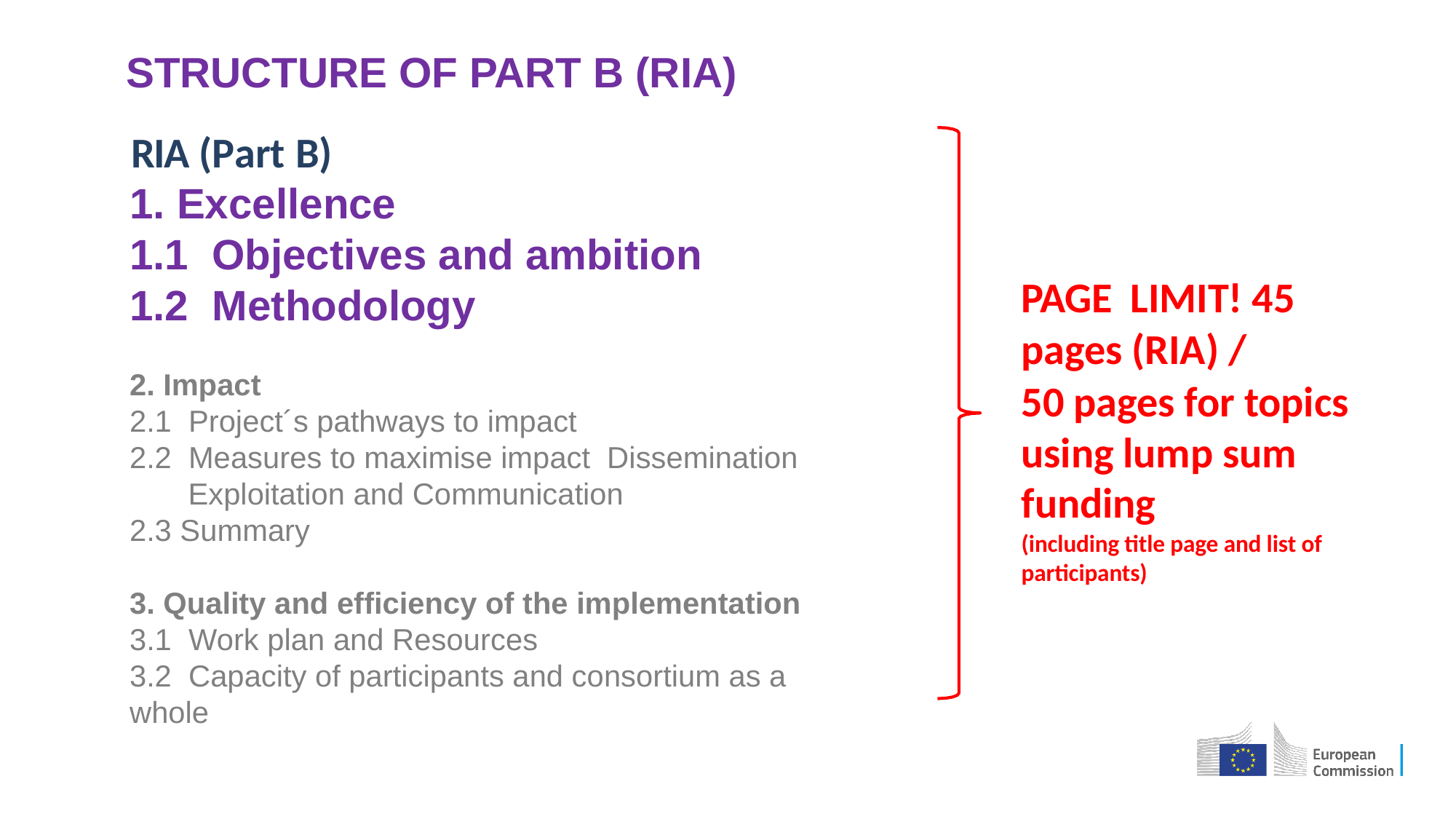

STRUCTURE OF PART B (RIA)B
RIA (Part B)
1. Excellence
1.1  Objectives and ambition
1.2  Methodology

2. Impact
2.1  Project´s pathways to impact
2.2  Measures to maximise impact  Dissemination
       Exploitation and Communication
2.3 Summary

3. Quality and efficiency of the implementation
3.1  Work plan and Resources
3.2  Capacity of participants and consortium as a whole

PAGE  LIMIT! 45 pages (RIA) /
50 pages for topics using lump sum funding
(including title page and list of participants)

2